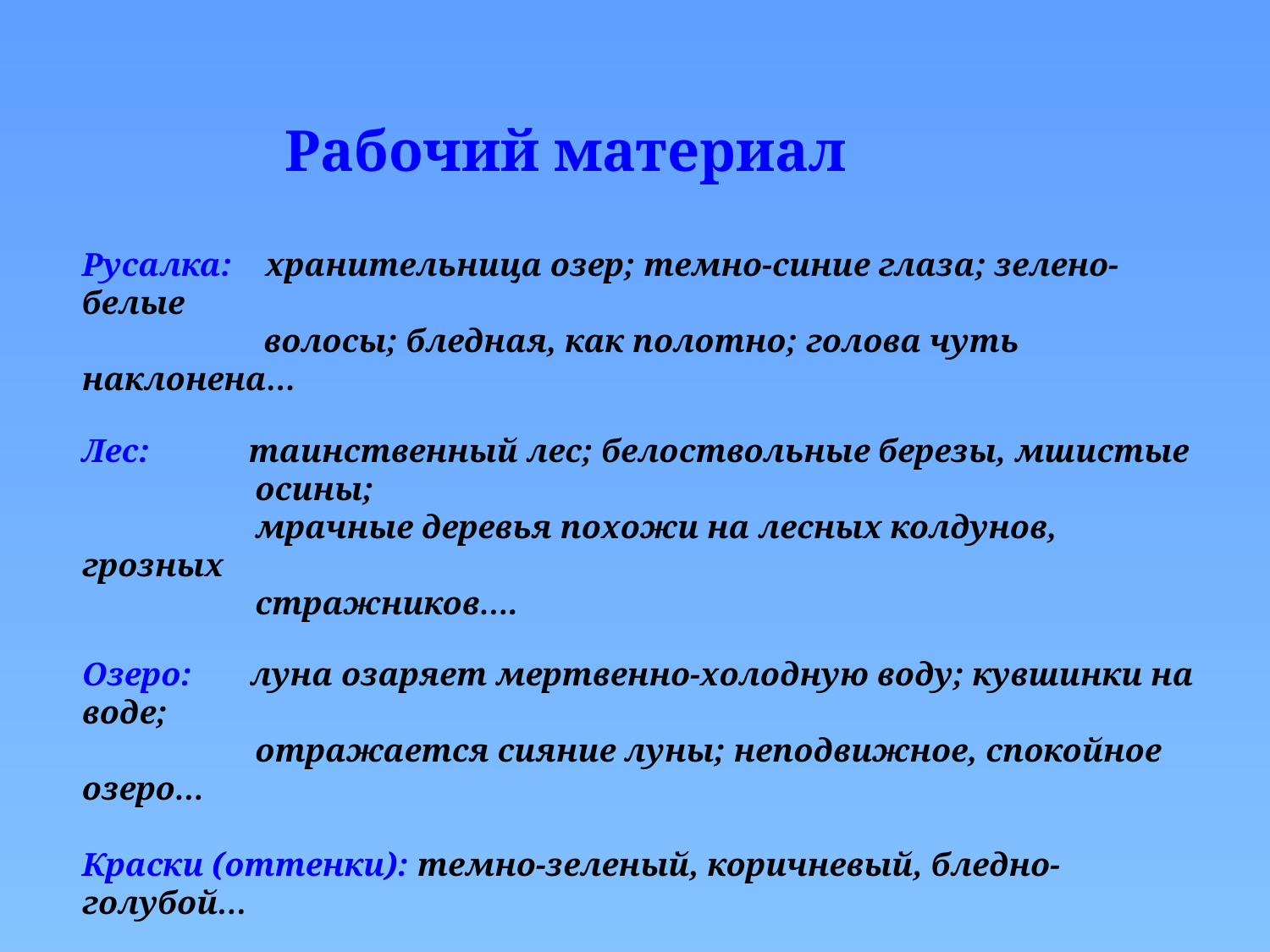

Рабочий материал
Русалка:    хранительница озер; темно-синие глаза; зелено-белые
                      волосы; бледная, как полотно; голова чуть наклонена…

Лес:            таинственный лес; белоствольные березы, мшистые
                     осины;
                     мрачные деревья похожи на лесных колдунов, грозных
                     стражников….

Озеро:       луна озаряет мертвенно-холодную воду; кувшинки на воде;
                     отражается сияние луны; неподвижное, спокойное озеро…

Краски (оттенки): темно-зеленый, коричневый, бледно-голубой…

Чувства:   умиротворение, тоска, радость, восторг…